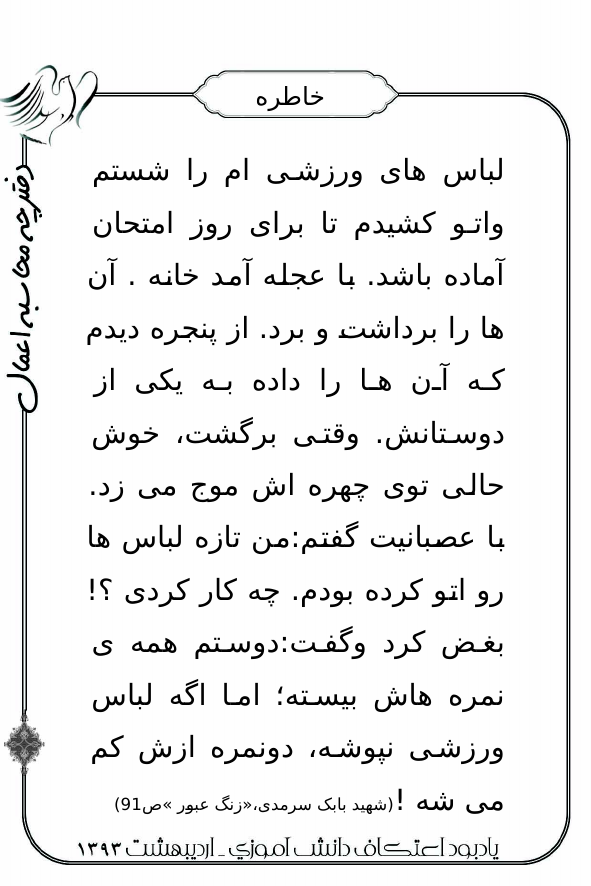

# خاطره
لباس های ورزشی ام را شستم واتو کشیدم تا برای روز امتحان آماده باشد. با عجله آمد خانه . آن ها را برداشت و برد. از پنجره دیدم که آن ها را داده به یکی از دوستانش. وقتی برگشت، خوش حالی توی چهره اش موج می زد. با عصبانیت گفتم:من تازه لباس ها رو اتو کرده بودم. چه کار کردی ؟! بغض کرد وگفت:دوستم همه ی نمره هاش بیسته؛ اما اگه لباس ورزشی نپوشه، دونمره ازش کم می شه !(شهید بابک سرمدی،«زنگ عبور »ص91)